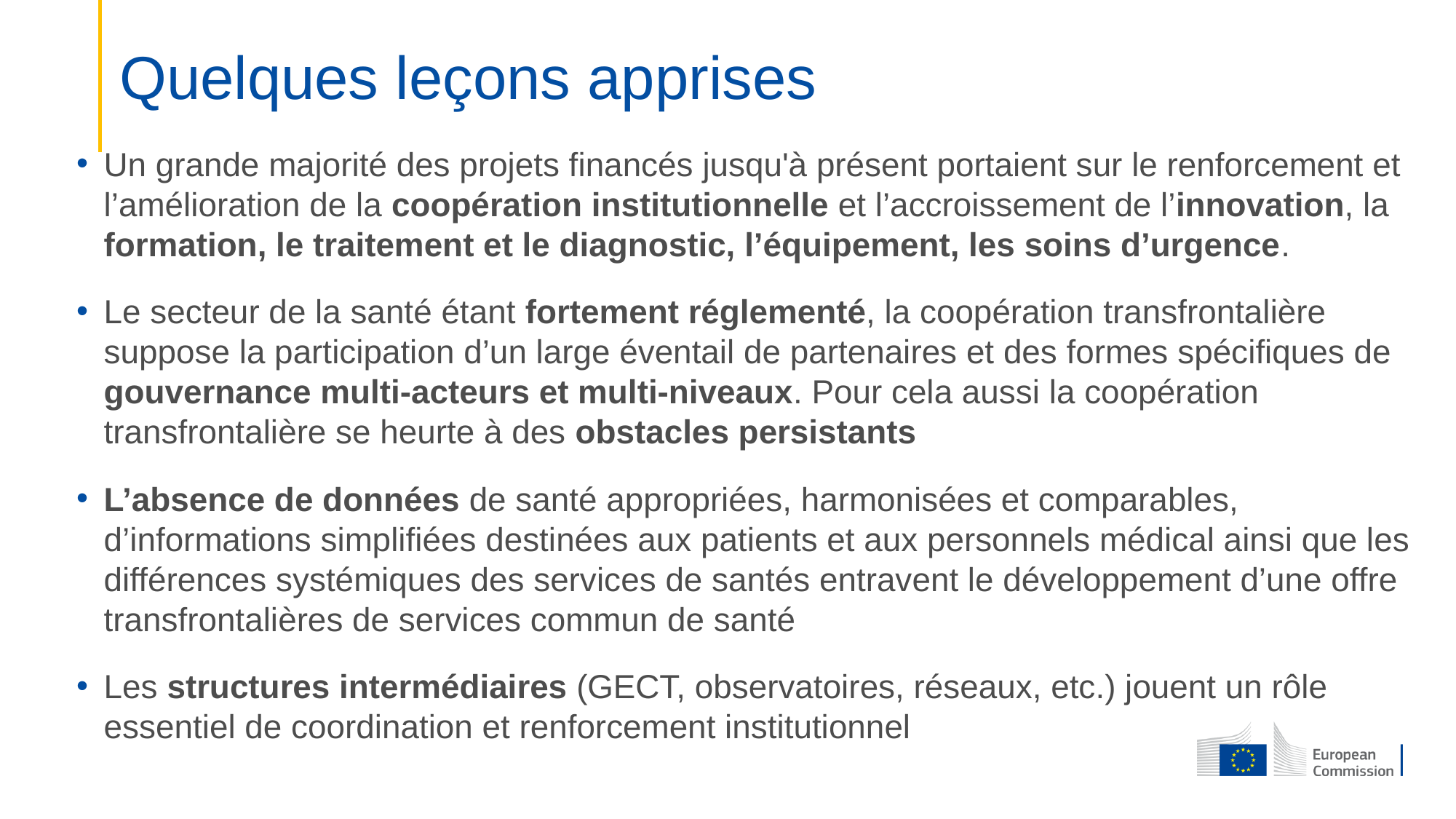

# Quelques leçons apprises
Un grande majorité des projets financés jusqu'à présent portaient sur le renforcement et l’amélioration de la coopération institutionnelle et l’accroissement de l’innovation, la formation, le traitement et le diagnostic, l’équipement, les soins d’urgence.
Le secteur de la santé étant fortement réglementé, la coopération transfrontalière suppose la participation d’un large éventail de partenaires et des formes spécifiques de gouvernance multi-acteurs et multi-niveaux. Pour cela aussi la coopération transfrontalière se heurte à des obstacles persistants
L’absence de données de santé appropriées, harmonisées et comparables, d’informations simplifiées destinées aux patients et aux personnels médical ainsi que les différences systémiques des services de santés entravent le développement d’une offre transfrontalières de services commun de santé
Les structures intermédiaires (GECT, observatoires, réseaux, etc.) jouent un rôle essentiel de coordination et renforcement institutionnel